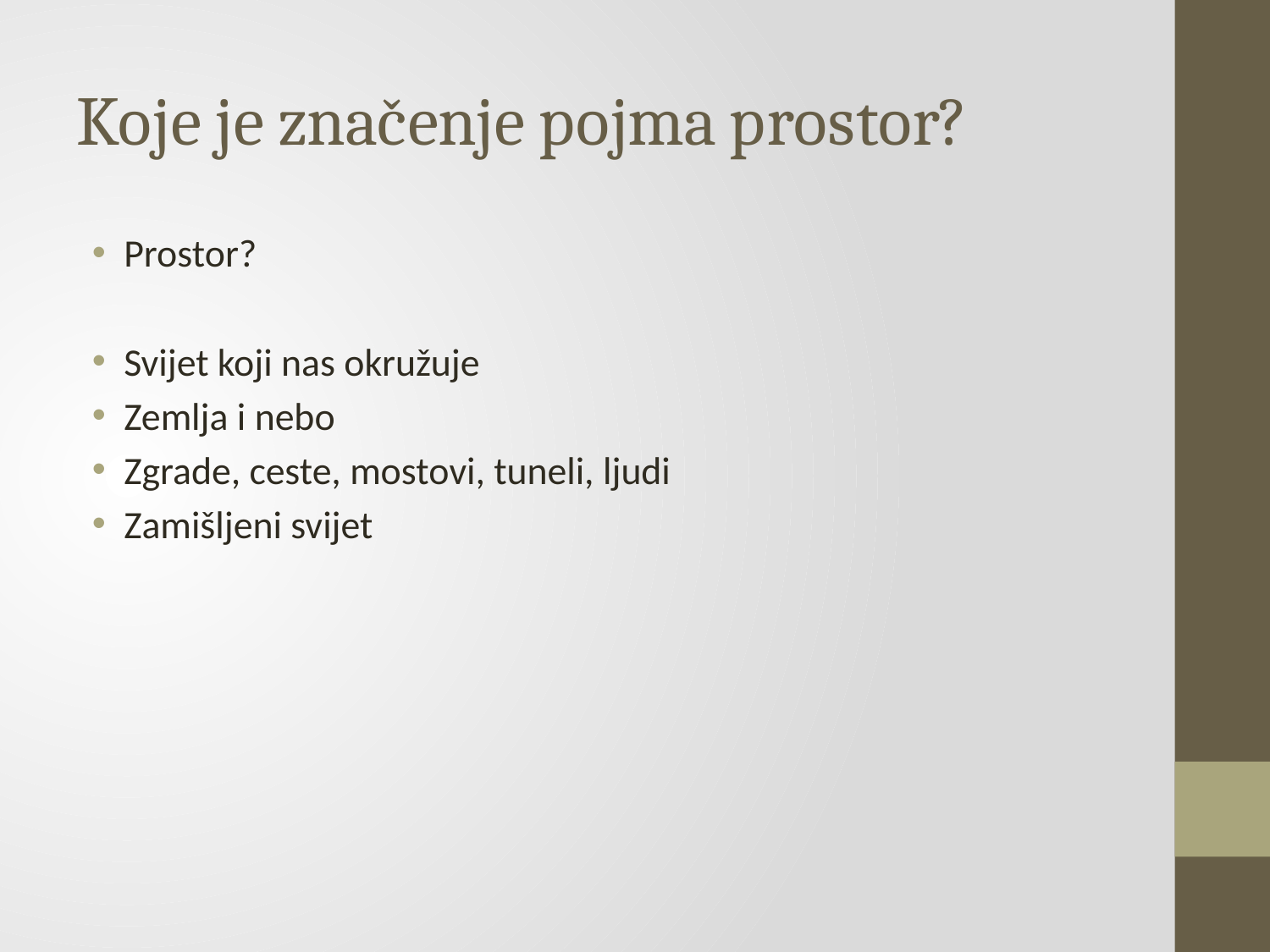

# Koje je značenje pojma prostor?
Prostor?

Svijet koji nas okružuje
Zemlja i nebo
Zgrade, ceste, mostovi, tuneli, ljudi
Zamišljeni svijet